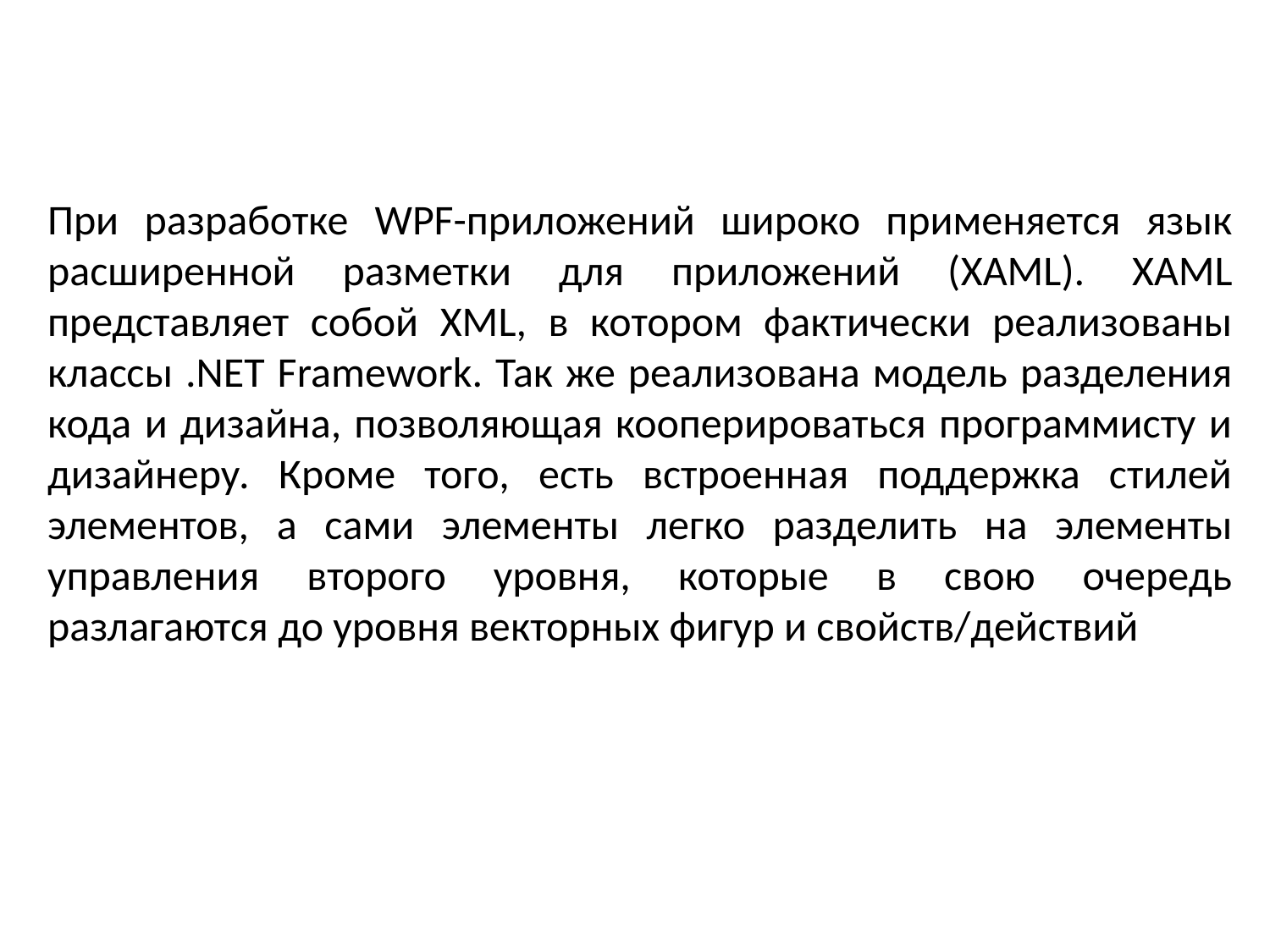

При разработке WPF-приложений широко применяется язык расширенной разметки для приложений (XAML). XAML представляет собой XML, в котором фактически реализованы классы .NET Framework. Так же реализована модель разделения кода и дизайна, позволяющая кооперироваться программисту и дизайнеру. Кроме того, есть встроенная поддержка стилей элементов, а сами элементы легко разделить на элементы управления второго уровня, которые в свою очередь разлагаются до уровня векторных фигур и свойств/действий